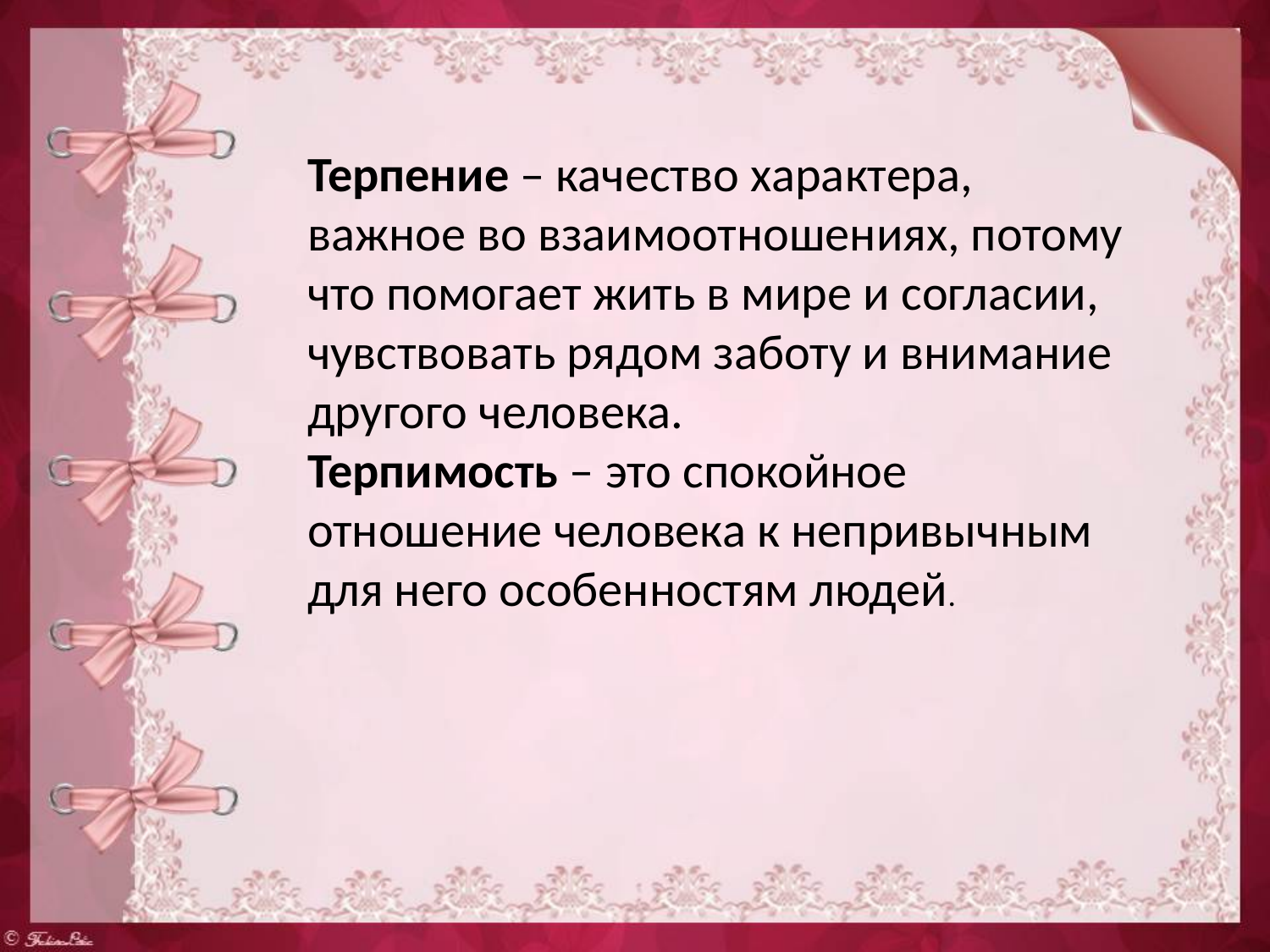

Терпение – качество характера, важное во взаимоотношениях, потому что помогает жить в мире и согласии, чувствовать рядом заботу и внимание другого человека.
Терпимость – это спокойное отношение человека к непривычным для него особенностям людей.